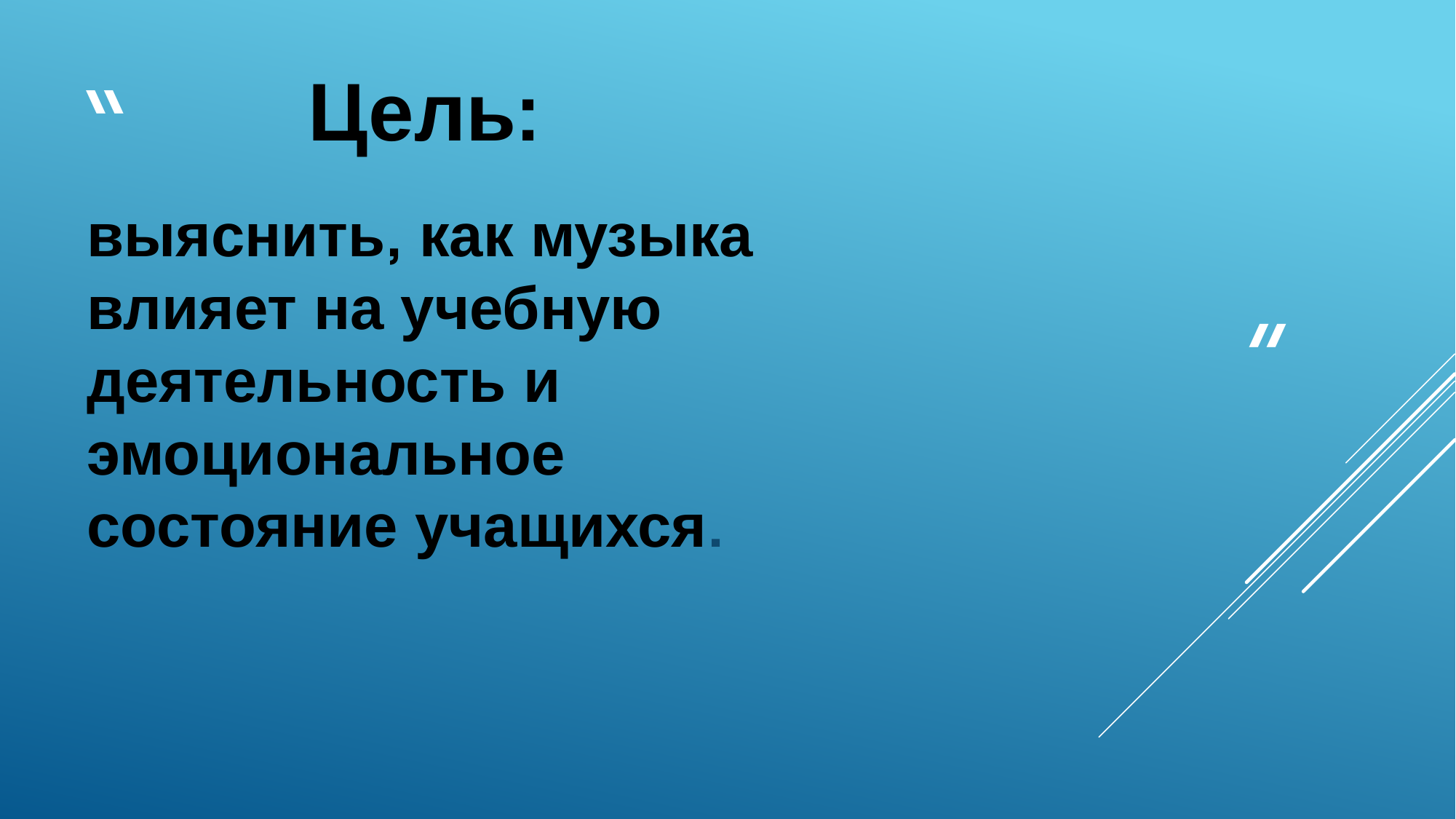

# Цель:
выяснить, как музыка влияет на учебную деятельность и эмоциональное состояние учащихся.